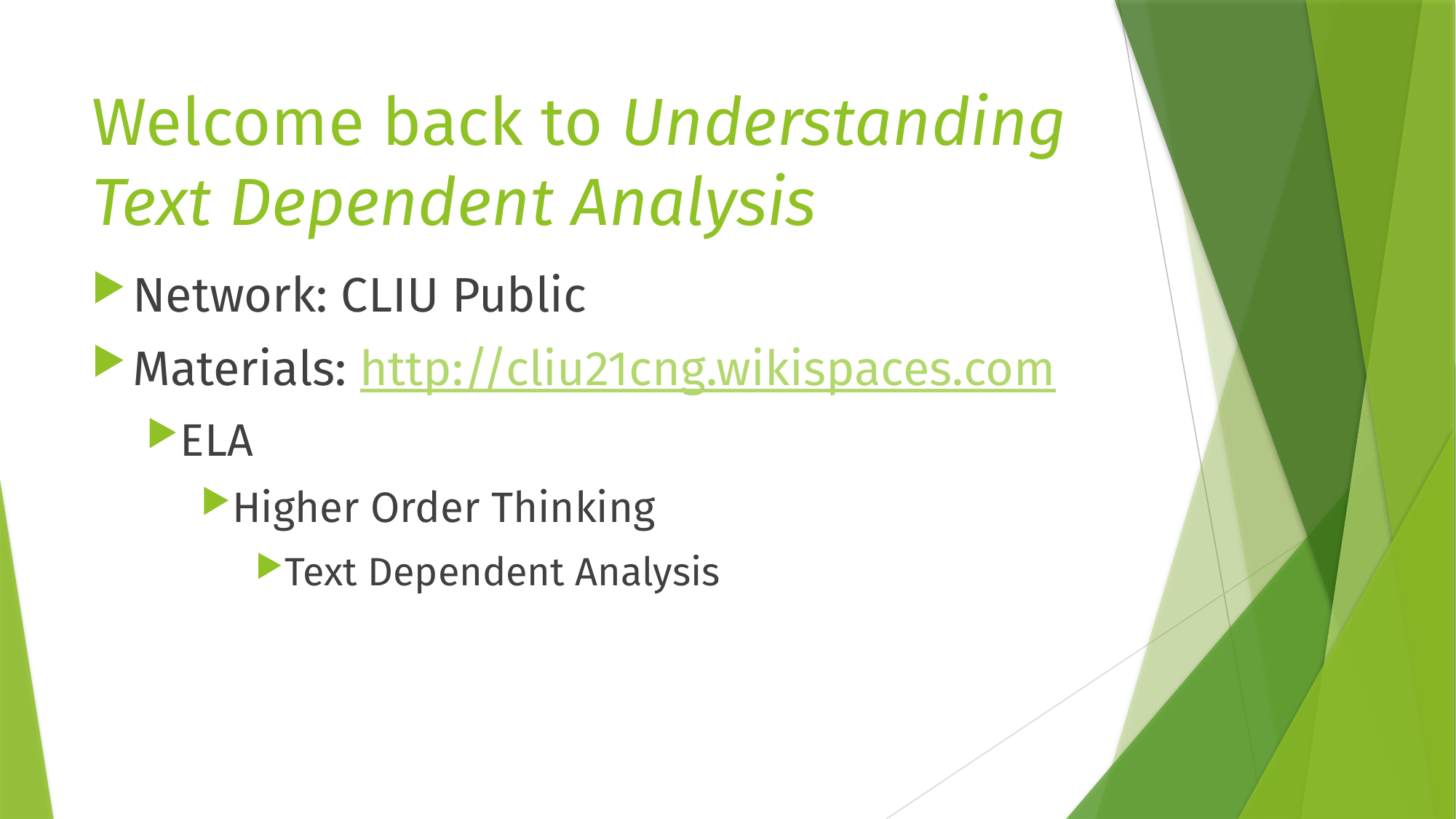

# Welcome back to Understanding Text Dependent Analysis
Network: CLIU Public
Materials: http://cliu21cng.wikispaces.com
ELA
Higher Order Thinking
Text Dependent Analysis